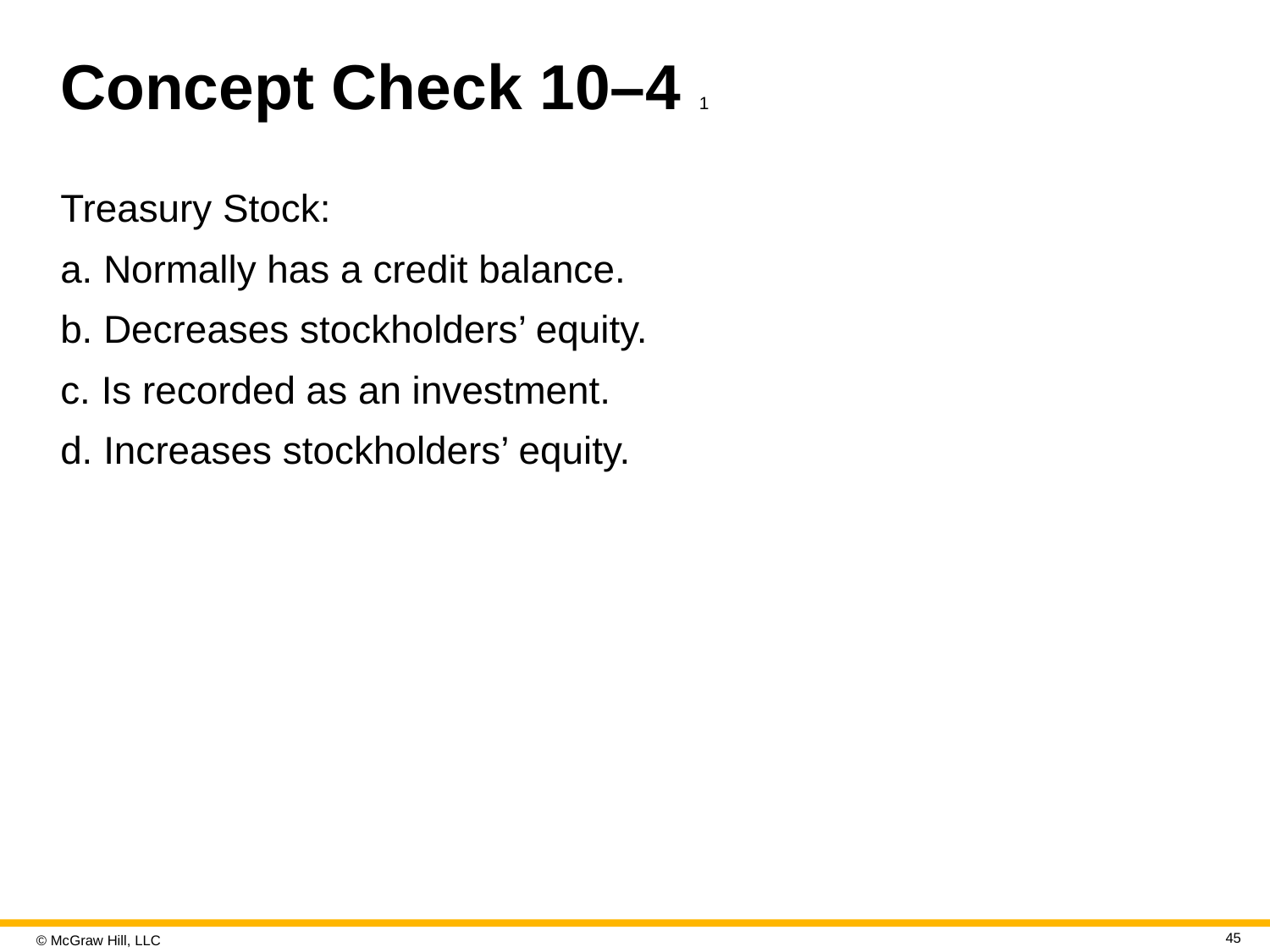

# Concept Check 10–4 1
Treasury Stock:
a. Normally has a credit balance.
b. Decreases stockholders’ equity.
c. Is recorded as an investment.
d. Increases stockholders’ equity.
45